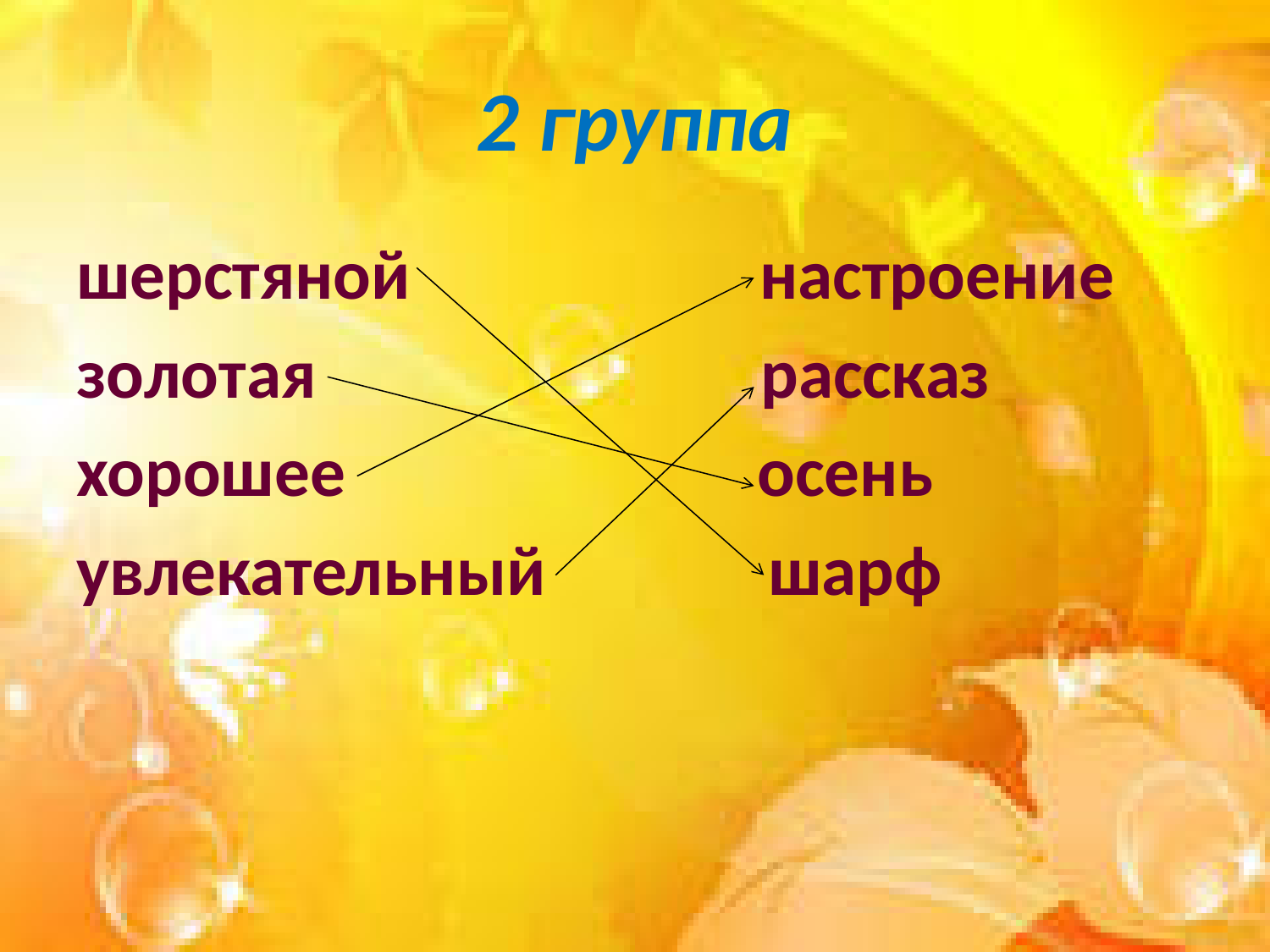

# 2 группа
шерстяной                      настроение
золотая                            рассказ
хорошее                          осень
увлекательный              шарф